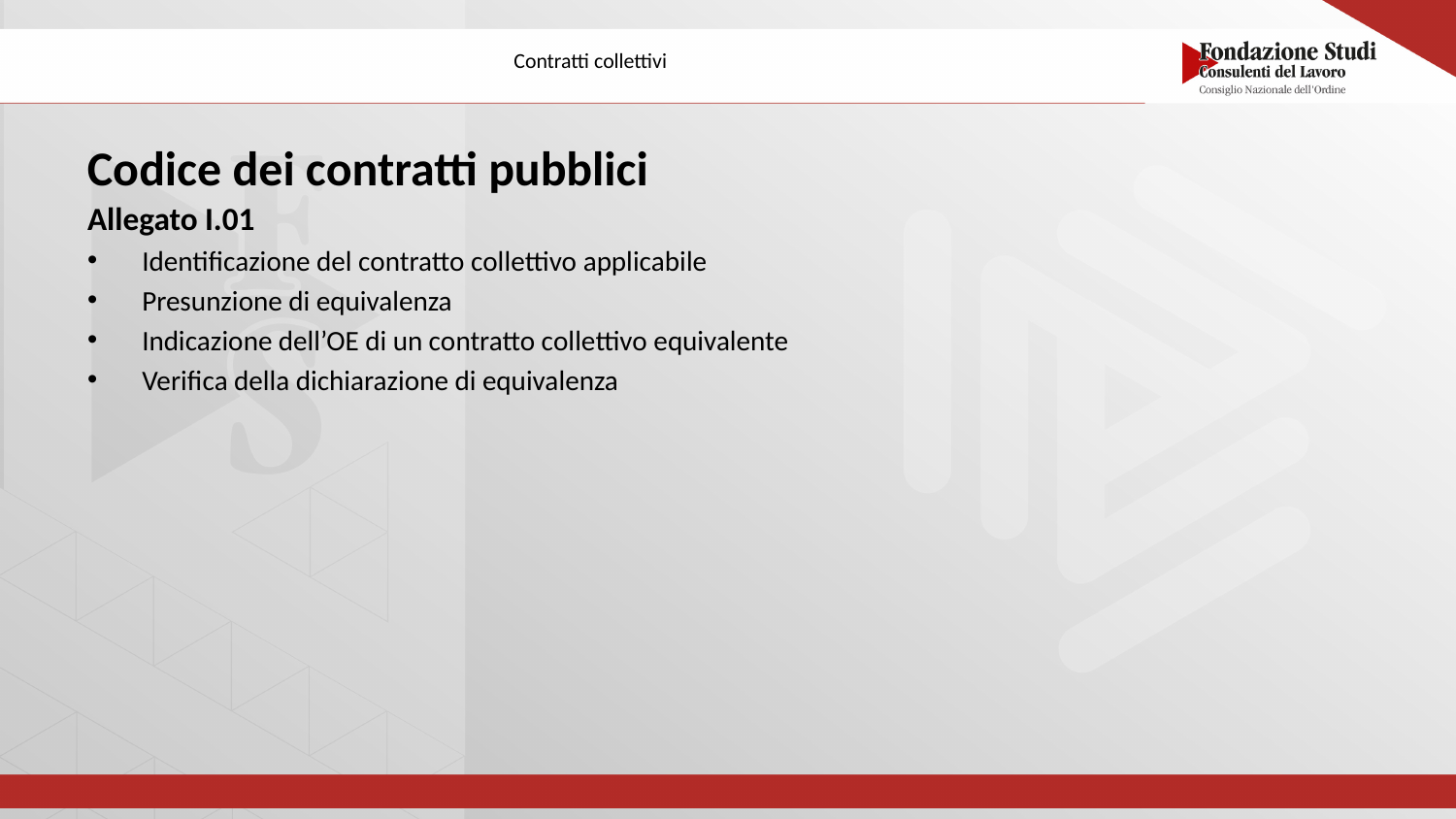

# Contratti collettivi
Codice dei contratti pubblici
Allegato I.01
Identificazione del contratto collettivo applicabile
Presunzione di equivalenza
Indicazione dell’OE di un contratto collettivo equivalente
Verifica della dichiarazione di equivalenza